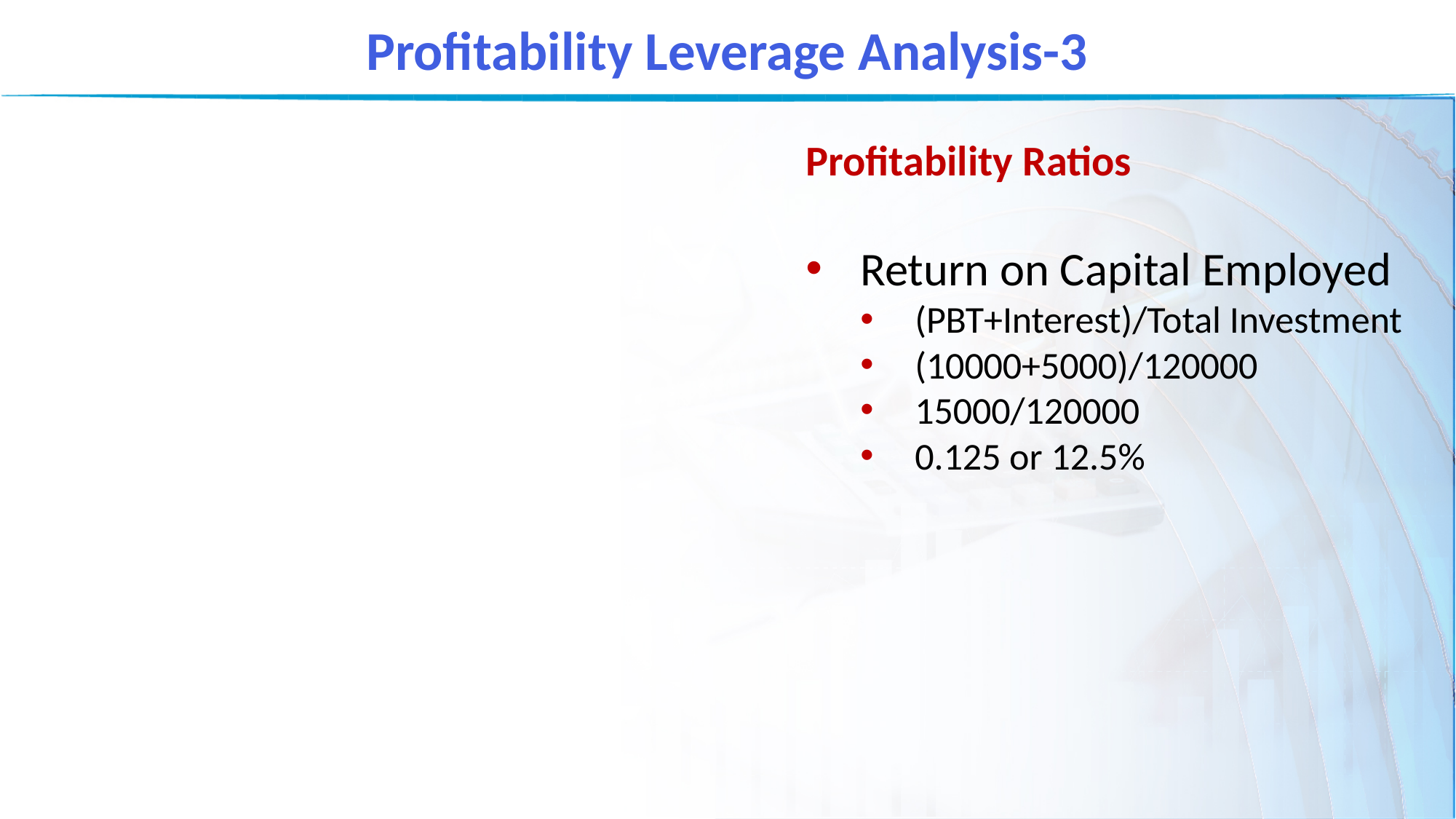

Profitability Leverage Analysis-3
Profitability Ratios

Return on Capital Employed
(PBT+Interest)/Total Investment
(10000+5000)/120000
15000/120000
0.125 or 12.5%